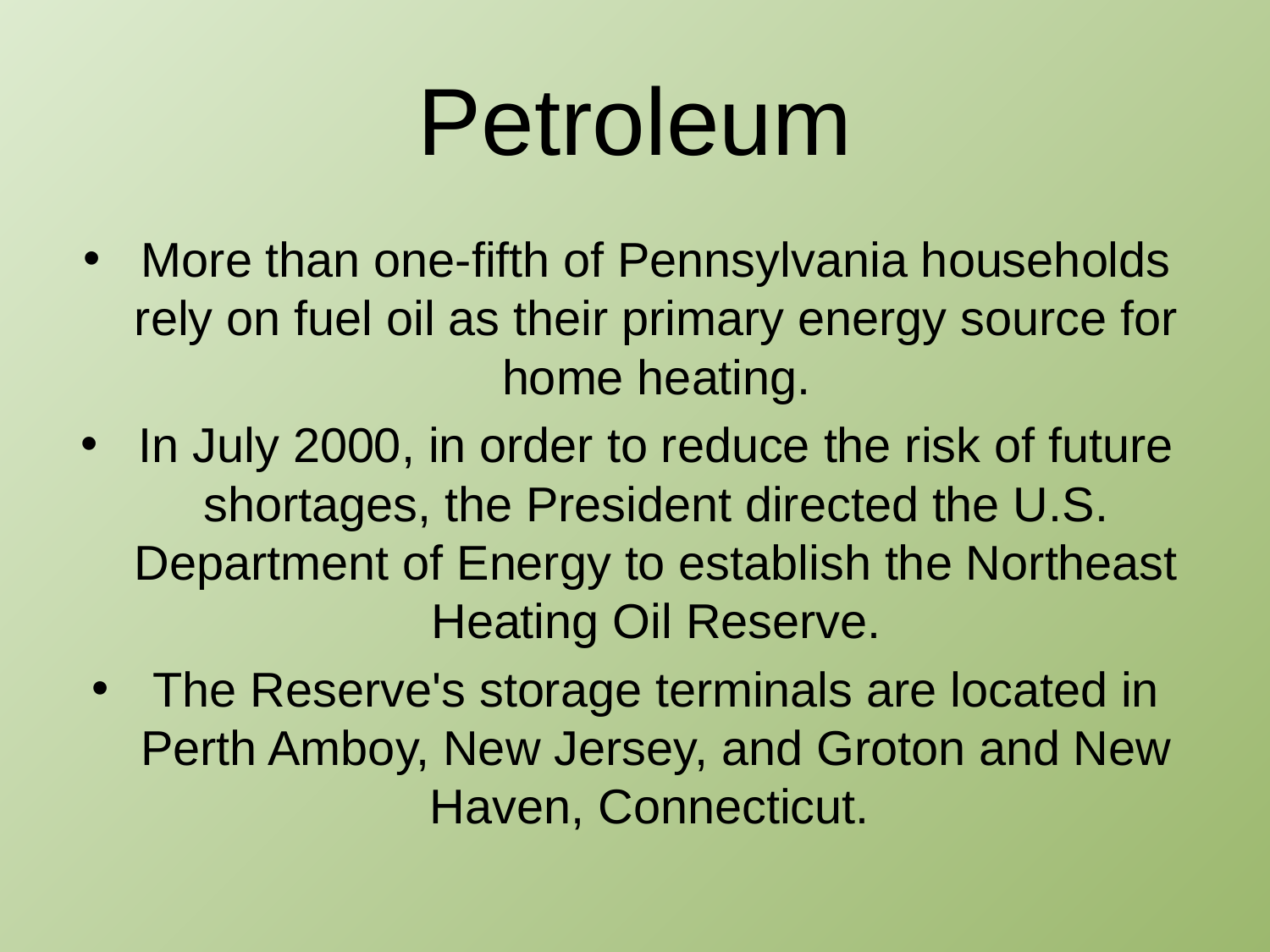

# Petroleum
More than one-fifth of Pennsylvania households rely on fuel oil as their primary energy source for home heating.
In July 2000, in order to reduce the risk of future shortages, the President directed the U.S. Department of Energy to establish the Northeast Heating Oil Reserve.
The Reserve's storage terminals are located in Perth Amboy, New Jersey, and Groton and New Haven, Connecticut.